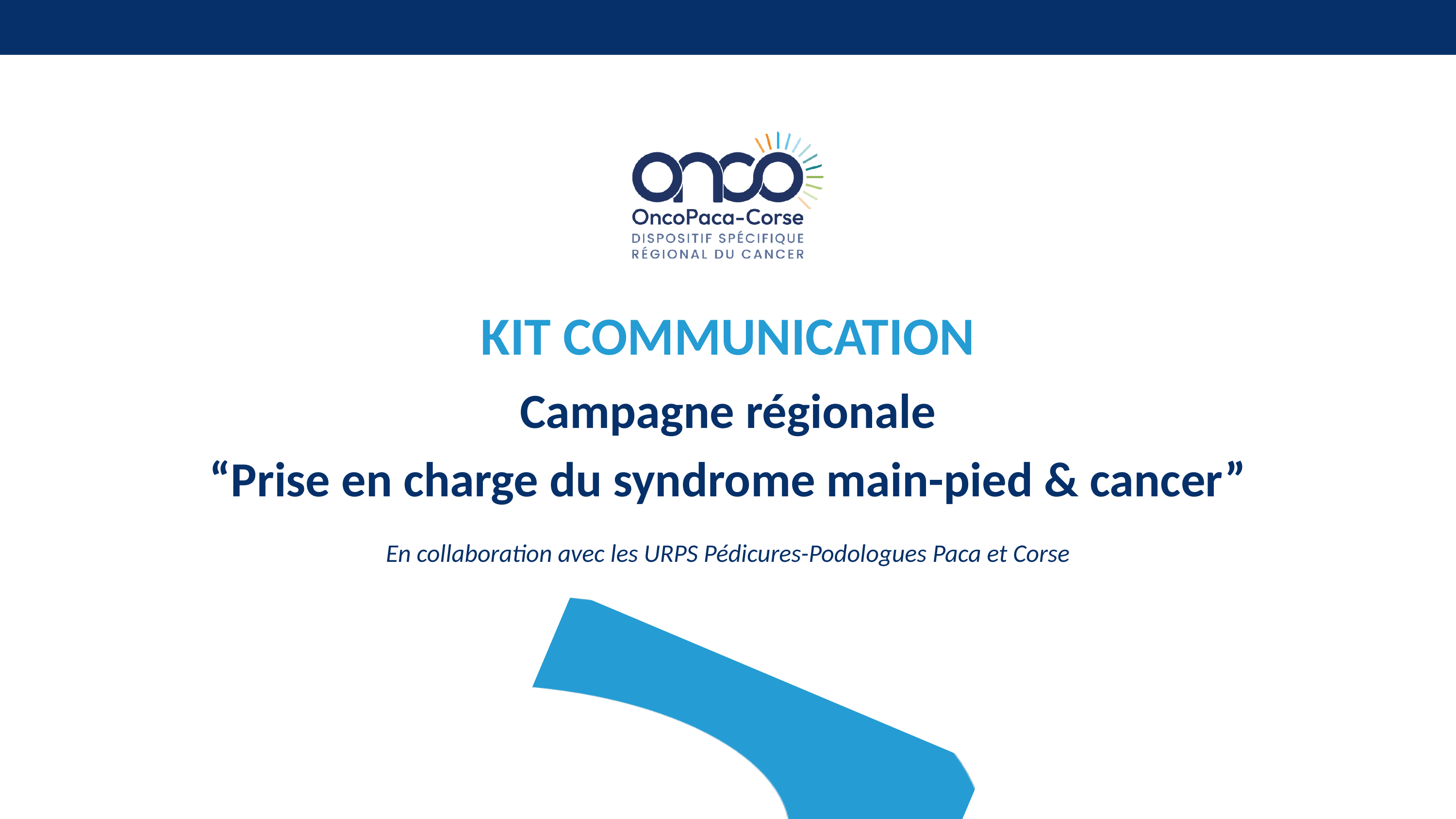

KIT COMMUNICATION
Campagne régionale
“Prise en charge du syndrome main-pied & cancer”
En collaboration avec les URPS Pédicures-Podologues Paca et Corse

1